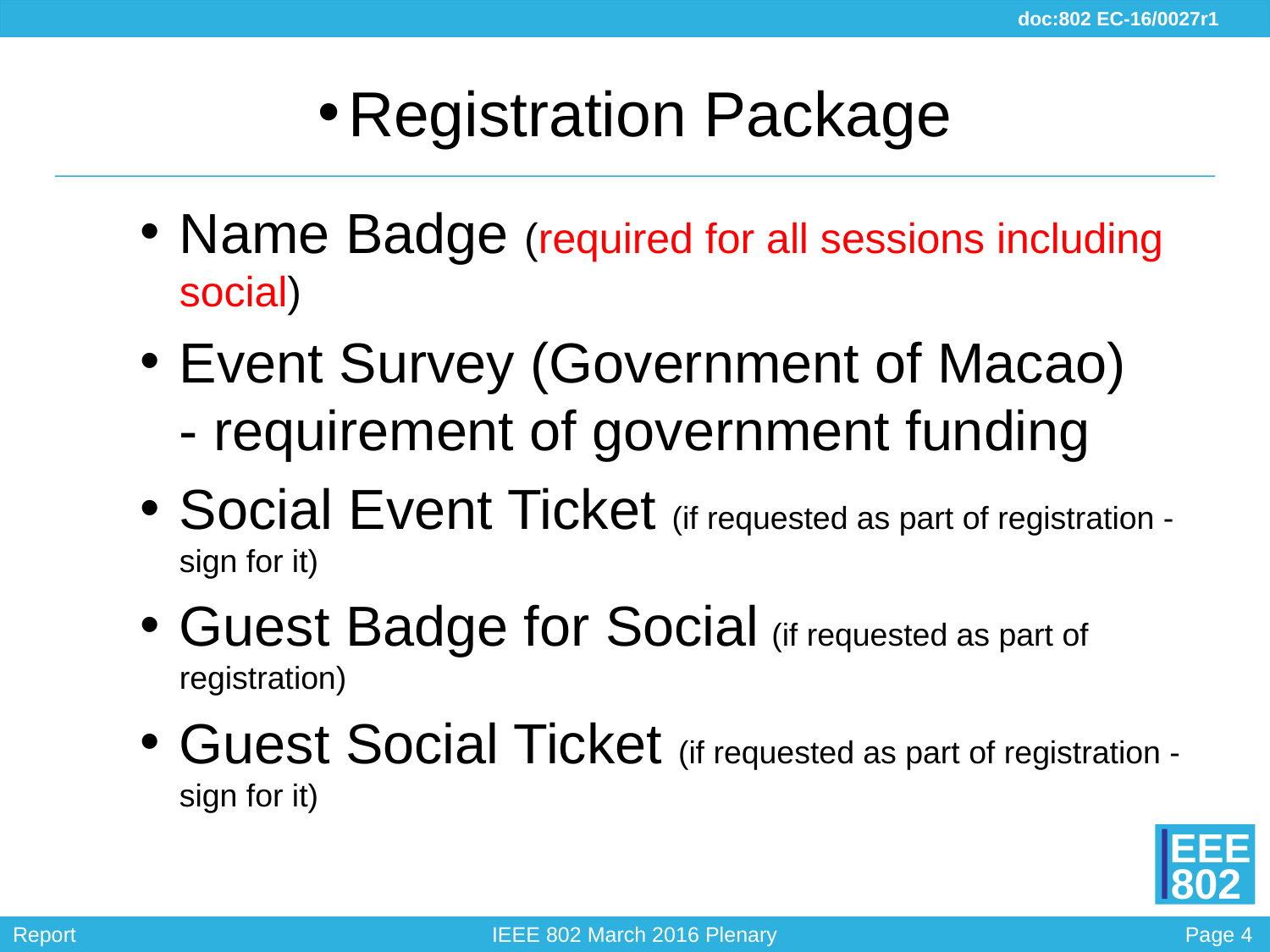

# Registration Package
Name Badge (required for all sessions including social)
Event Survey (Government of Macao) - requirement of government funding
Social Event Ticket (if requested as part of registration - sign for it)
Guest Badge for Social (if requested as part of registration)
Guest Social Ticket (if requested as part of registration - sign for it)